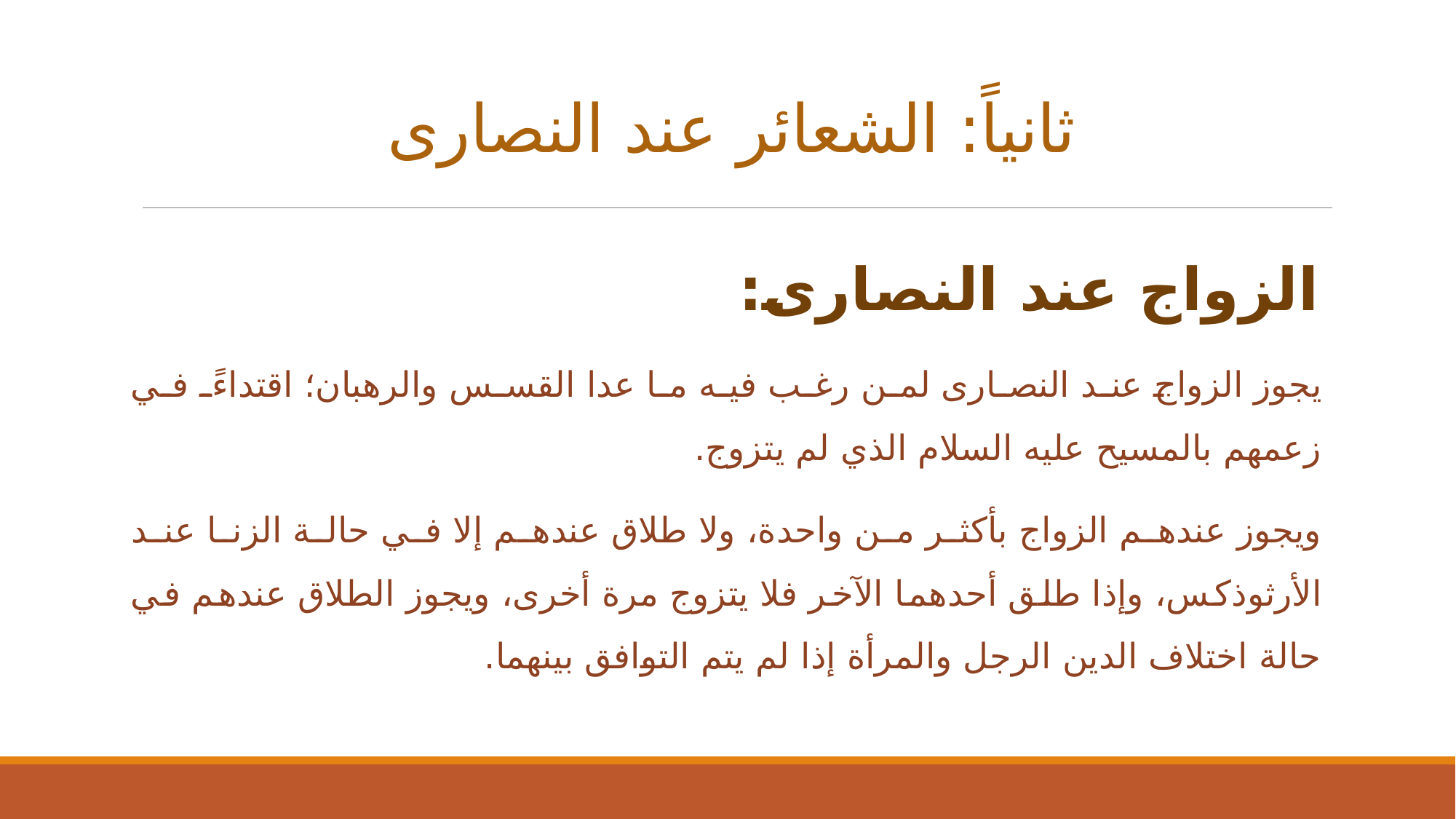

ثانياً: الشعائر عند النصارى
الزواج عند النصارى:
يجوز الزواج عند النصارى لمن رغب فيه ما عدا القسس والرهبان؛ اقتداءً في زعمهم بالمسيح عليه السلام الذي لم يتزوج.
ويجوز عندهم الزواج بأكثر من واحدة، ولا طلاق عندهم إلا في حالة الزنا عند الأرثوذكس، وإذا طلق أحدهما الآخر فلا يتزوج مرة أخرى، ويجوز الطلاق عندهم في حالة اختلاف الدين الرجل والمرأة إذا لم يتم التوافق بينهما.